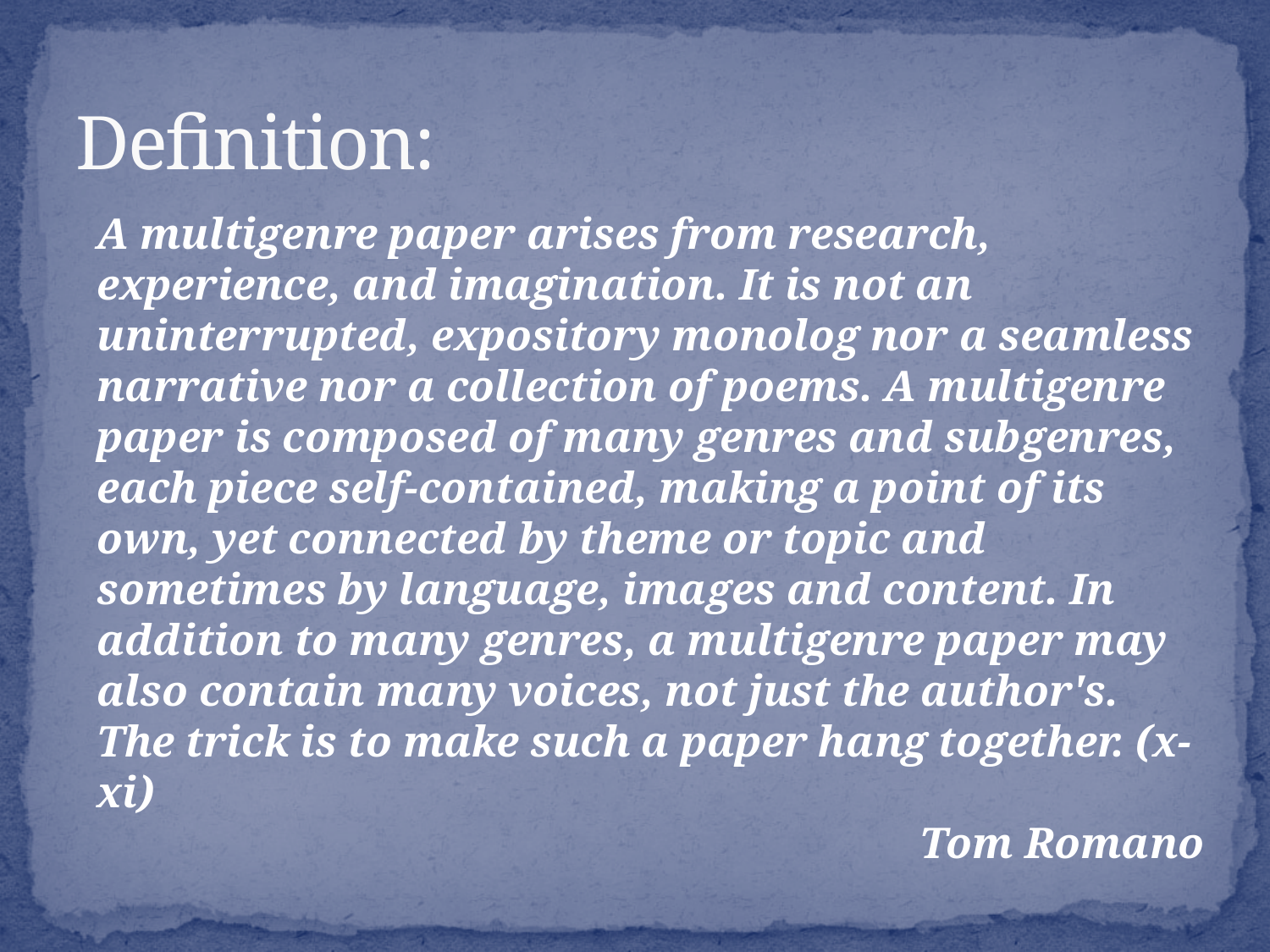

# Definition:
A multigenre paper arises from research, experience, and imagination. It is not an uninterrupted, expository monolog nor a seamless narrative nor a collection of poems. A multigenre paper is composed of many genres and subgenres, each piece self-contained, making a point of its own, yet connected by theme or topic and sometimes by language, images and content. In addition to many genres, a multigenre paper may also contain many voices, not just the author's. The trick is to make such a paper hang together. (x-xi)
Tom Romano